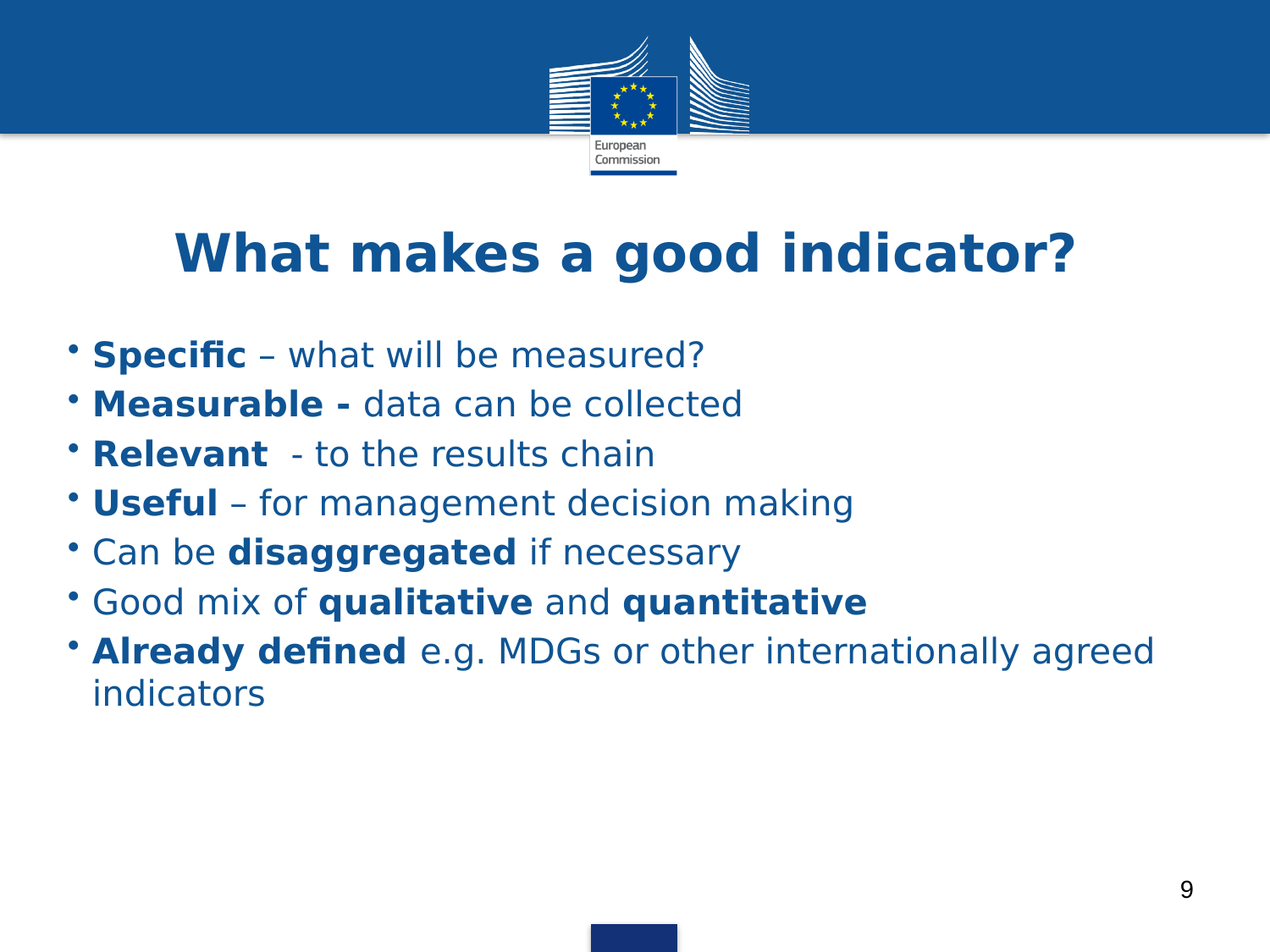

# What makes a good indicator?
Specific – what will be measured?
Measurable - data can be collected
Relevant  - to the results chain
Useful – for management decision making
Can be disaggregated if necessary
Good mix of qualitative and quantitative
Already defined e.g. MDGs or other internationally agreed indicators

9